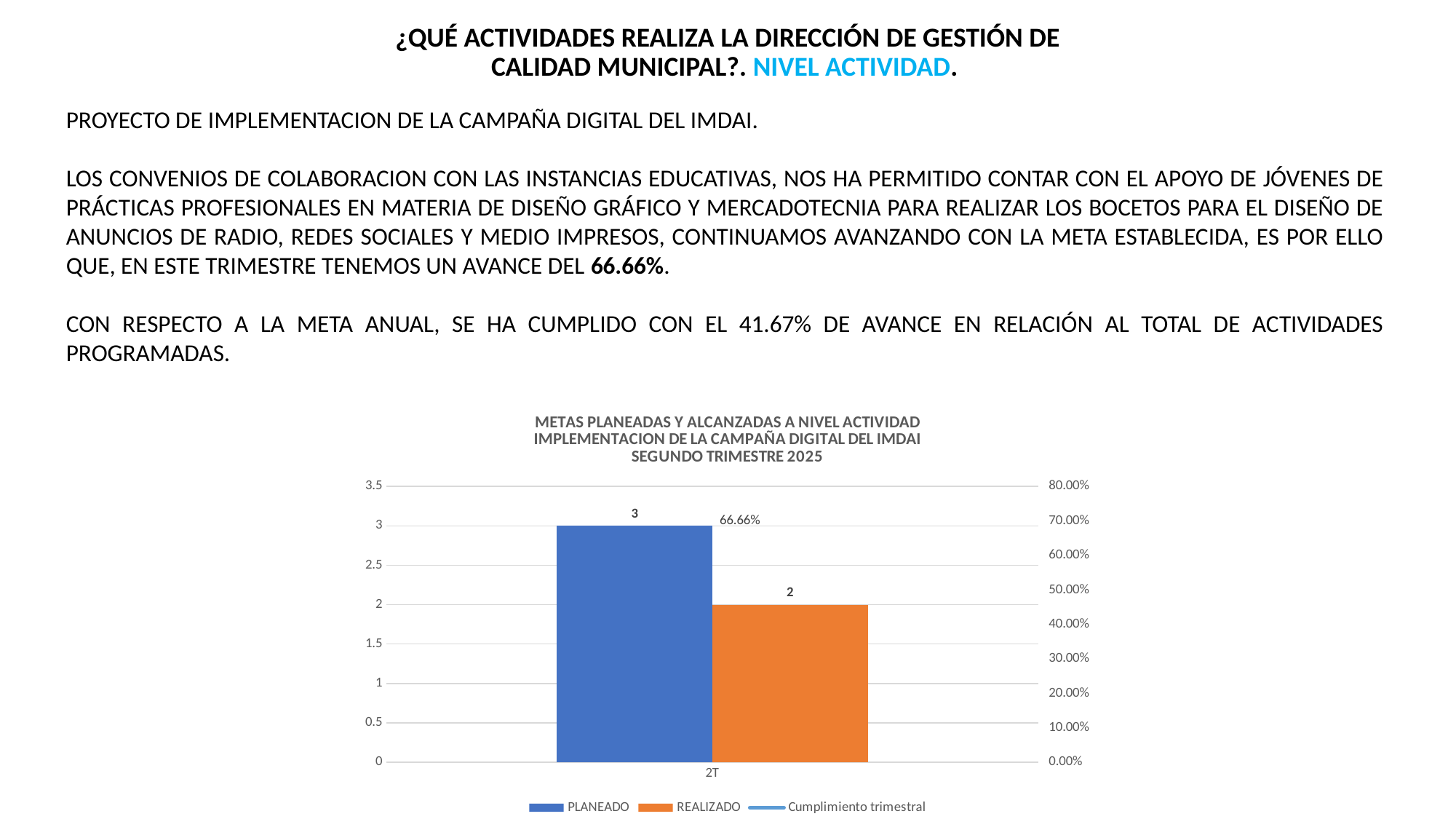

¿QUÉ ACTIVIDADES REALIZA LA DIRECCIÓN DE GESTIÓN DE CALIDAD MUNICIPAL?. NIVEL ACTIVIDAD.
PROYECTO DE IMPLEMENTACION DE LA CAMPAÑA DIGITAL DEL IMDAI.

LOS CONVENIOS DE COLABORACION CON LAS INSTANCIAS EDUCATIVAS, NOS HA PERMITIDO CONTAR CON EL APOYO DE JÓVENES DE PRÁCTICAS PROFESIONALES EN MATERIA DE DISEÑO GRÁFICO Y MERCADOTECNIA PARA REALIZAR LOS BOCETOS PARA EL DISEÑO DE ANUNCIOS DE RADIO, REDES SOCIALES Y MEDIO IMPRESOS, CONTINUAMOS AVANZANDO CON LA META ESTABLECIDA, ES POR ELLO QUE, EN ESTE TRIMESTRE TENEMOS UN AVANCE DEL 66.66%.

CON RESPECTO A LA META ANUAL, SE HA CUMPLIDO CON EL 41.67% DE AVANCE EN RELACIÓN AL TOTAL DE ACTIVIDADES PROGRAMADAS.

### Chart: METAS PLANEADAS Y ALCANZADAS A NIVEL ACTIVIDAD
IMPLEMENTACION DE LA CAMPAÑA DIGITAL DEL IMDAI
SEGUNDO TRIMESTRE 2025

| Category | PLANEADO | REALIZADO | Cumplimiento trimestral |
|---|---|---|---|
| 2T | 3.0 | 2.0 | 0.6666666666666666 |